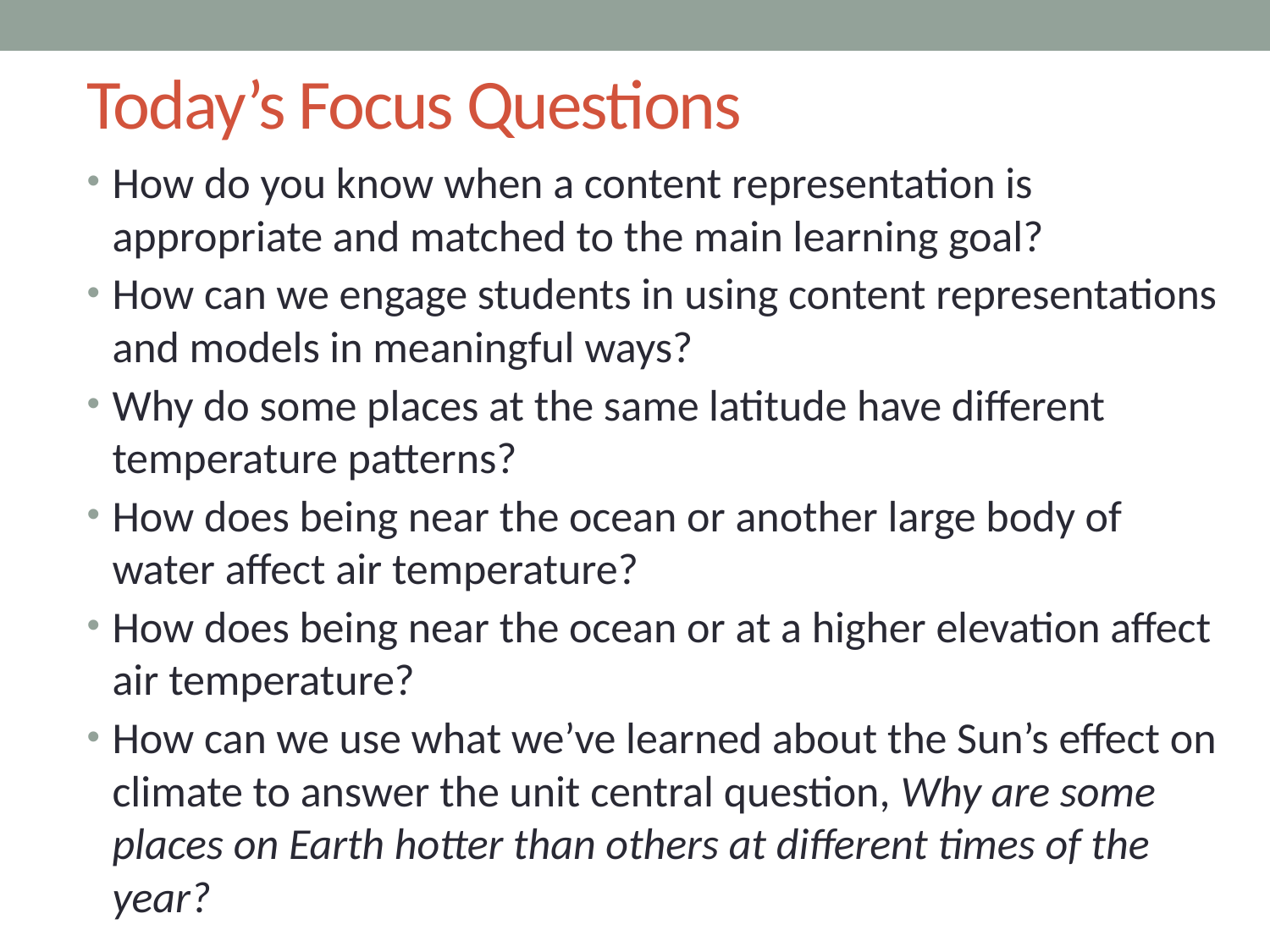

# Today’s Focus Questions
How do you know when a content representation is appropriate and matched to the main learning goal?
How can we engage students in using content representations and models in meaningful ways?
Why do some places at the same latitude have different temperature patterns?
How does being near the ocean or another large body of water affect air temperature?
How does being near the ocean or at a higher elevation affect air temperature?
How can we use what we’ve learned about the Sun’s effect on climate to answer the unit central question, Why are some places on Earth hotter than others at different times of the year?